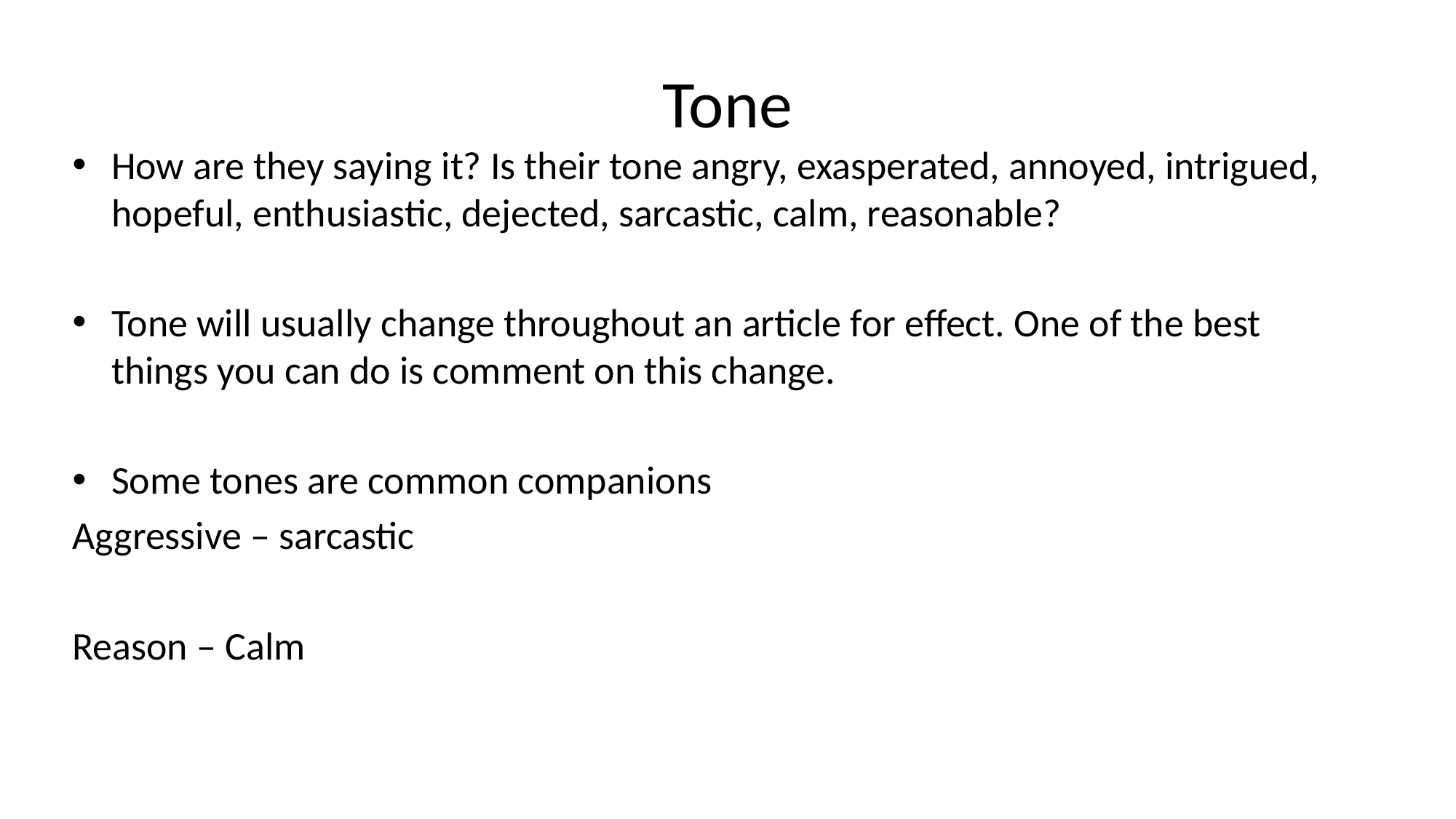

# Tone
How are they saying it? Is their tone angry, exasperated, annoyed, intrigued, hopeful, enthusiastic, dejected, sarcastic, calm, reasonable?

Tone will usually change throughout an article for effect. One of the best things you can do is comment on this change.

Some tones are common companions
Aggressive – sarcastic

Reason – Calm